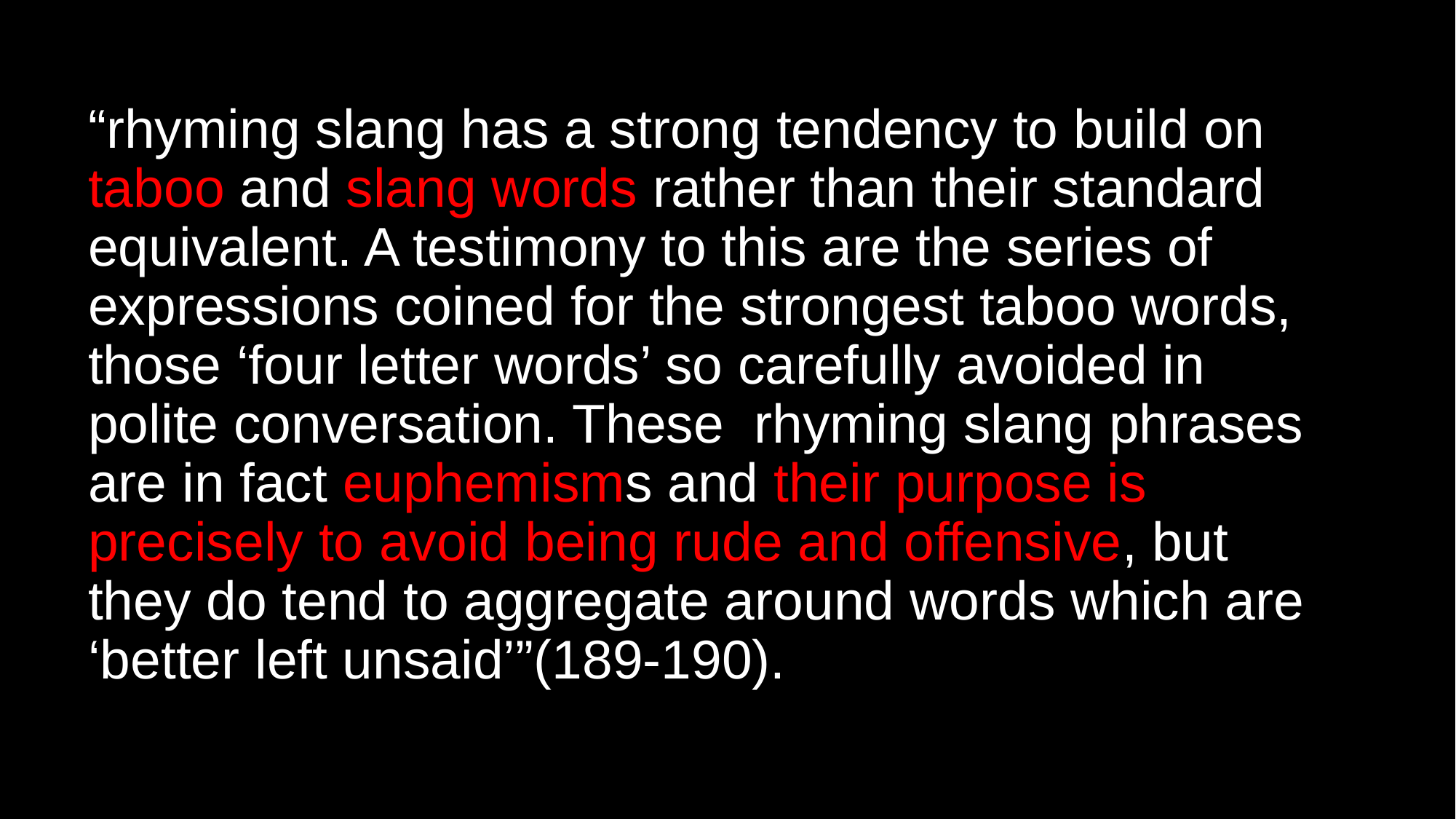

“rhyming slang has a strong tendency to build on taboo and slang words rather than their standard equivalent. A testimony to this are the series of expressions coined for the strongest taboo words, those ‘four letter words’ so carefully avoided in polite conversation. These  rhyming slang phrases are in fact euphemisms and their purpose is precisely to avoid being rude and offensive, but they do tend to aggregate around words which are ‘better left unsaid’”(189-190).